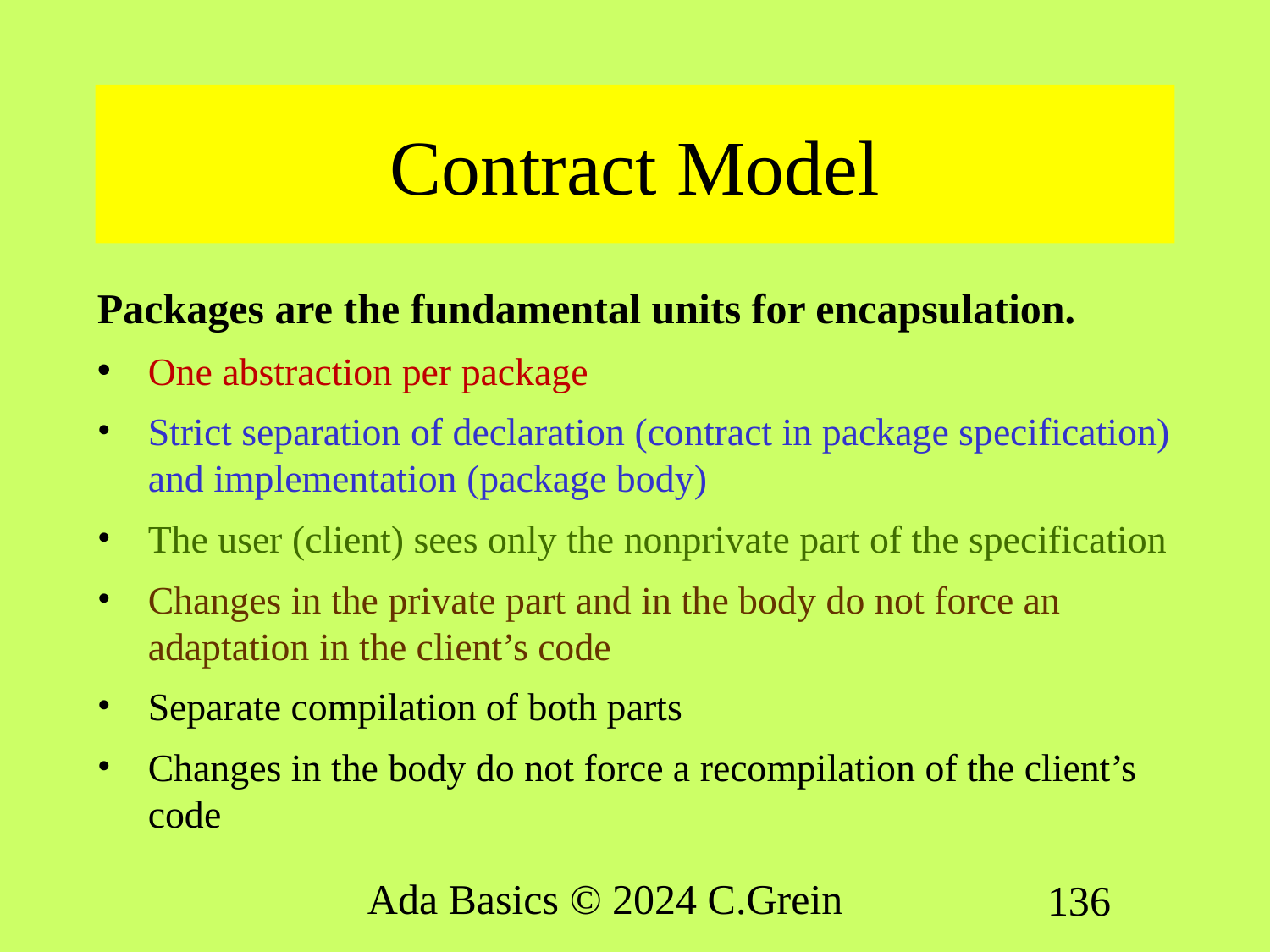

# Contract Model
Packages are the fundamental units for encapsulation.
One abstraction per package
Strict separation of declaration (contract in package specification) and implementation (package body)
The user (client) sees only the nonprivate part of the specification
Changes in the private part and in the body do not force an adaptation in the client’s code
Separate compilation of both parts
Changes in the body do not force a recompilation of the client’s code
Ada Basics © 2024 C.Grein
136